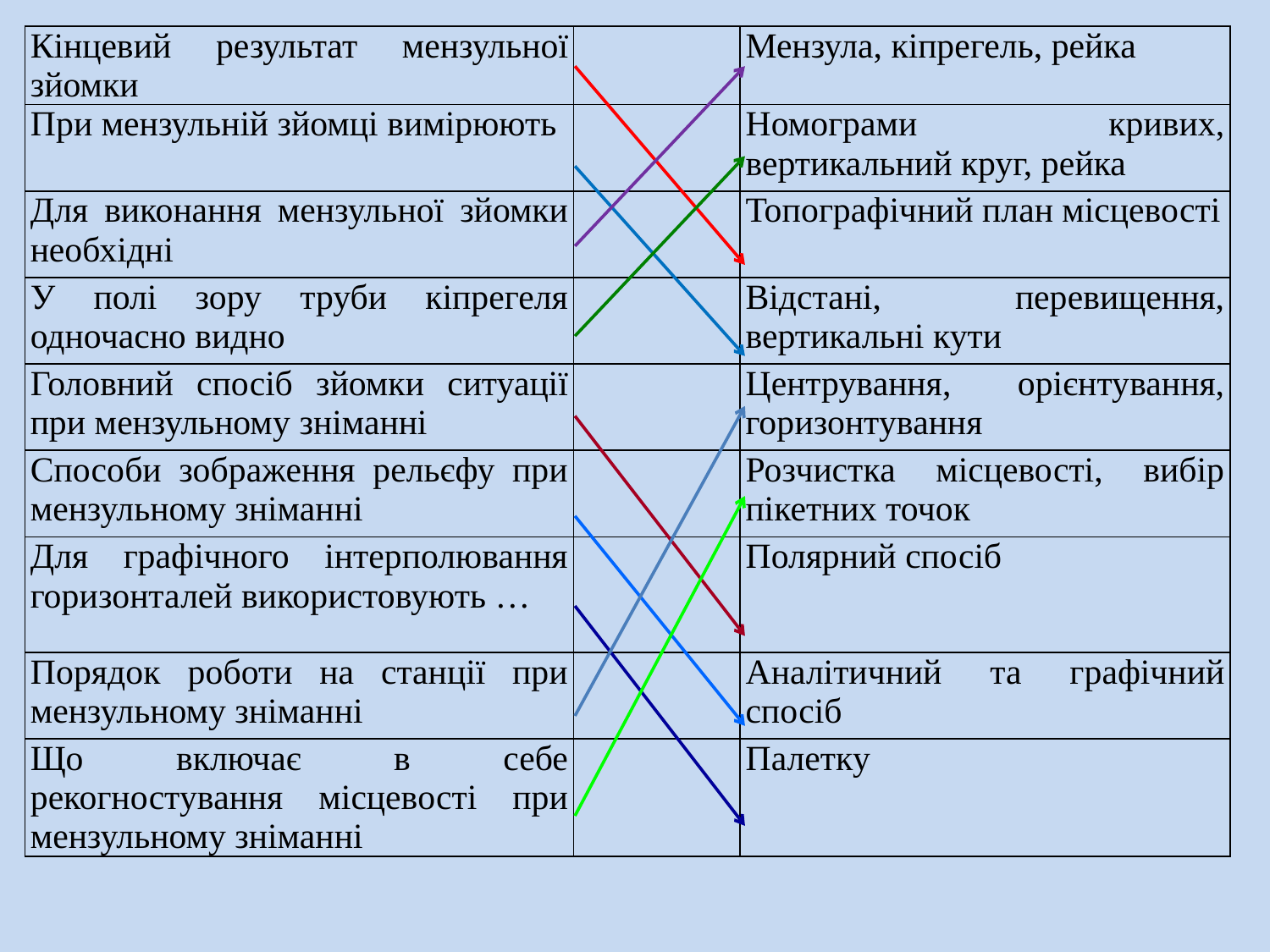

| Кінцевий результат мензульної зйомки |  | Мензула, кіпрегель, рейка |
| --- | --- | --- |
| При мензульній зйомці вимірюють |  | Номограми кривих, вертикальний круг, рейка |
| Для виконання мензульної зйомки необхідні |  | Топографічний план місцевості |
| У полі зору труби кіпрегеля одночасно видно |  | Відстані, перевищення, вертикальні кути |
| Головний спосіб зйомки ситуації при мензульному зніманні |  | Центрування, орієнтування, горизонтування |
| Способи зображення рельєфу при мензульному зніманні |  | Розчистка місцевості, вибір пікетних точок |
| Для графічного інтерполювання горизонталей використовують … |  | Полярний спосіб |
| Порядок роботи на станції при мензульному зніманні |  | Аналітичний та графічний спосіб |
| Що включає в себе рекогностування місцевості при мензульному зніманні |  | Палетку |